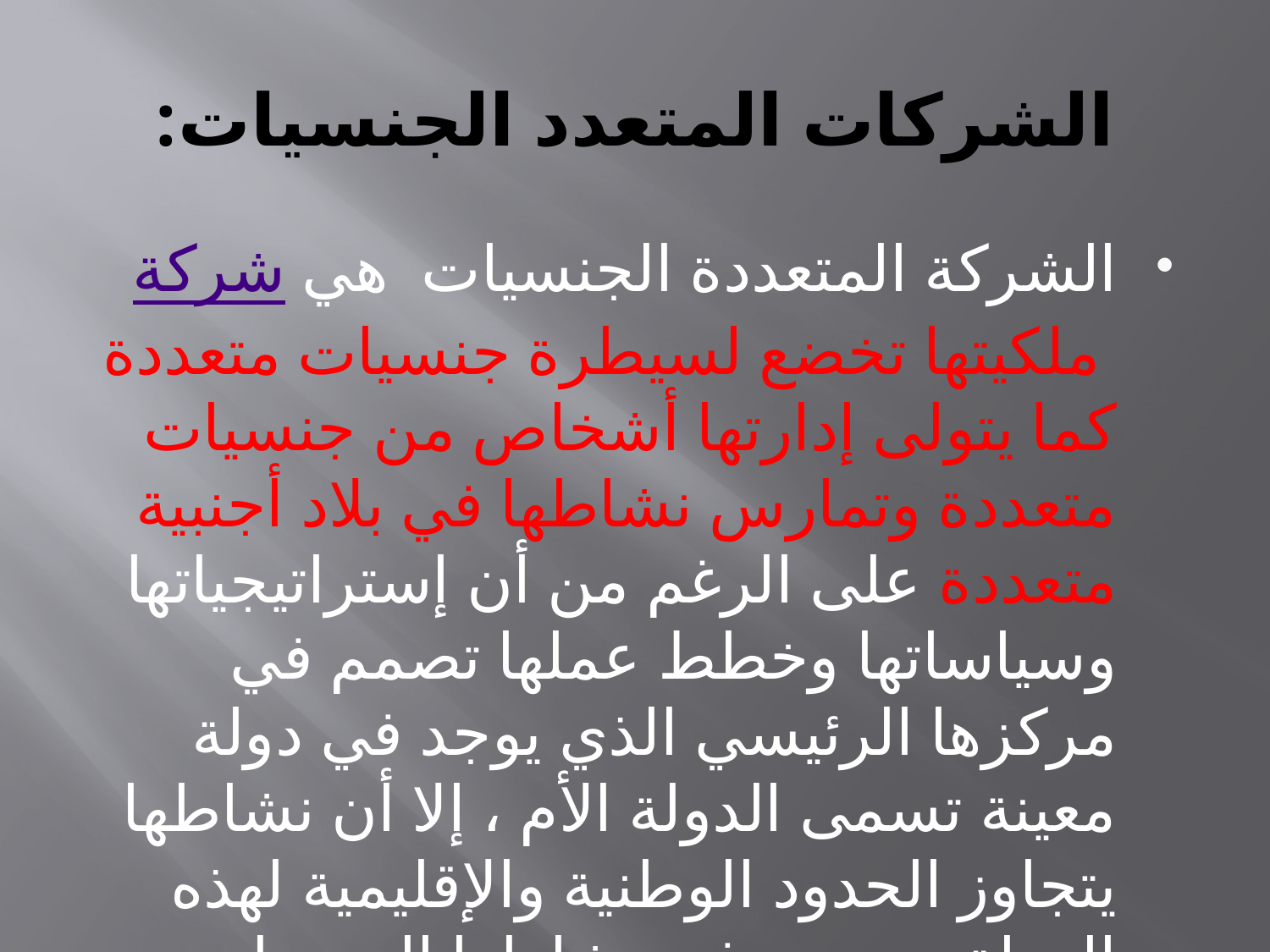

# الشركات المتعدد الجنسيات:
الشركة المتعددة الجنسيات  هي شركة ملكيتها تخضع لسيطرة جنسيات متعددة كما يتولى إدارتها أشخاص من جنسيات متعددة وتمارس نشاطها في بلاد أجنبية متعددة على الرغم من أن إستراتيجياتها وسياساتها وخطط عملها تصمم في مركزها الرئيسي الذي يوجد في دولة معينة تسمى الدولة الأم ، إلا أن نشاطها يتجاوز الحدود الوطنية والإقليمية لهذه الدولة وتتوسع في نشاطها إلى دول أخرى تسمى الدول المضيفة